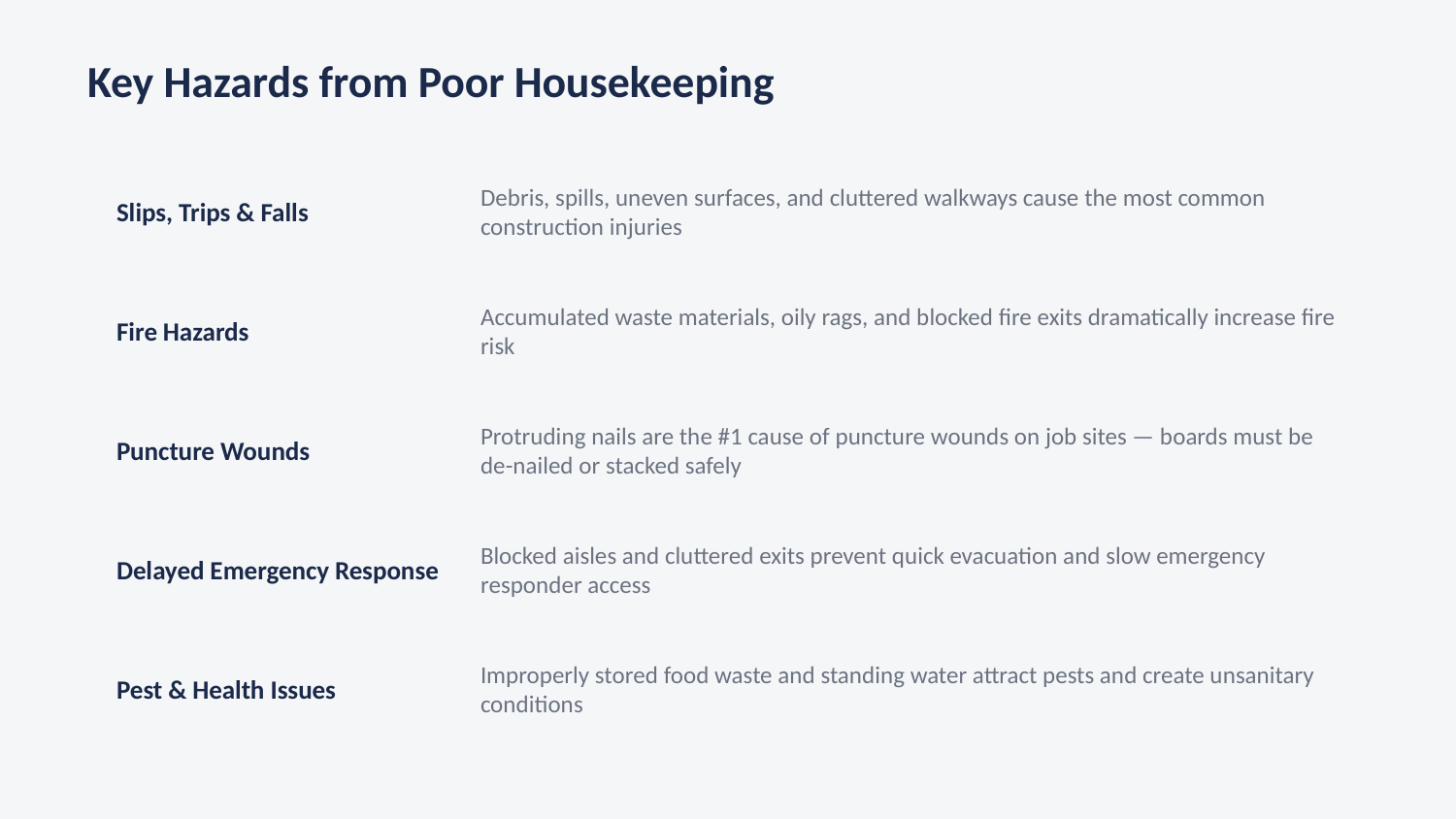

Key Hazards from Poor Housekeeping

Slips, Trips & Falls
Debris, spills, uneven surfaces, and cluttered walkways cause the most common construction injuries

Fire Hazards
Accumulated waste materials, oily rags, and blocked fire exits dramatically increase fire risk

Puncture Wounds
Protruding nails are the #1 cause of puncture wounds on job sites — boards must be de-nailed or stacked safely

Delayed Emergency Response
Blocked aisles and cluttered exits prevent quick evacuation and slow emergency responder access

Pest & Health Issues
Improperly stored food waste and standing water attract pests and create unsanitary conditions